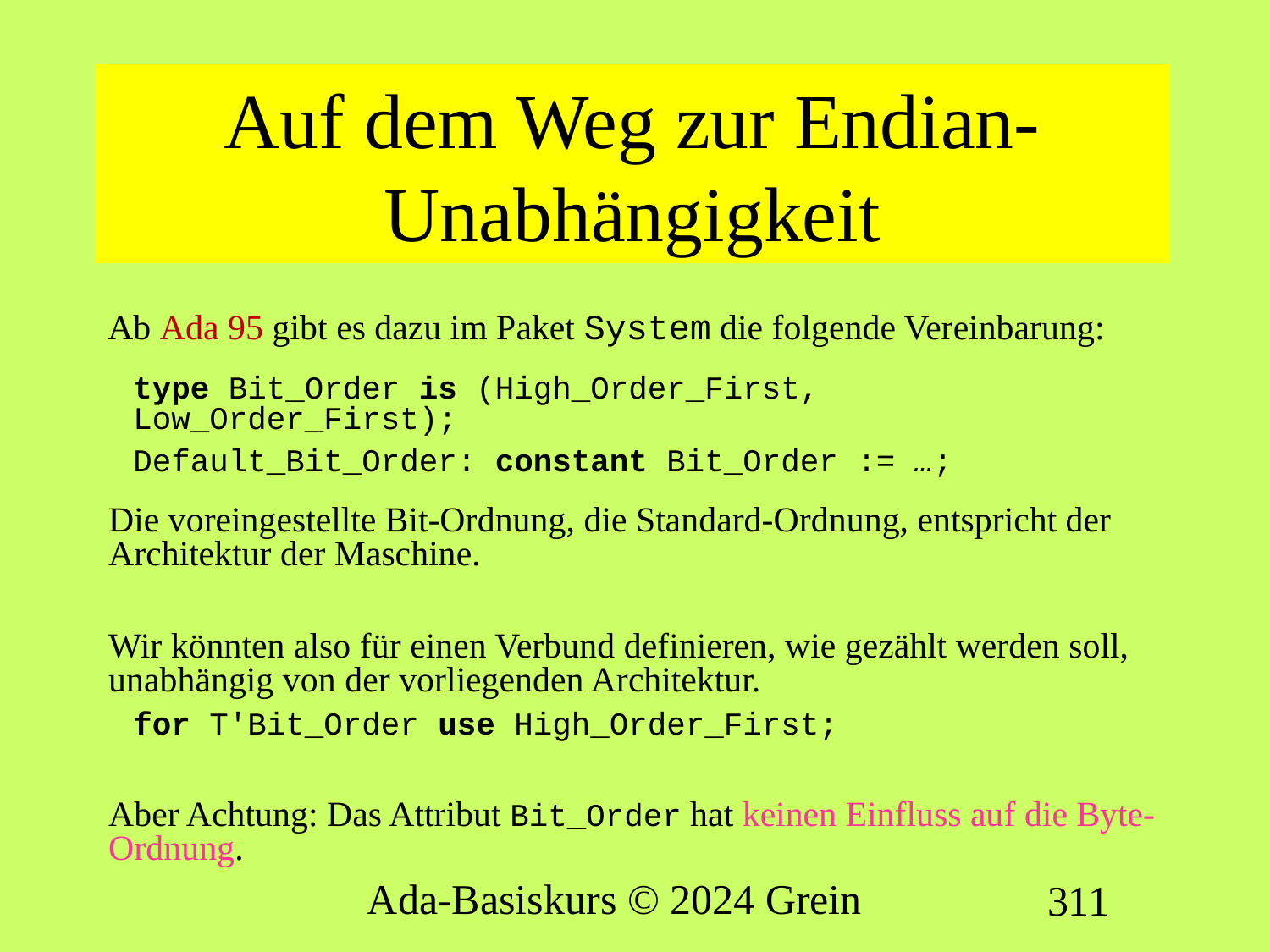

# Auf dem Weg zur Endian-Unabhängigkeit
Ab Ada 95 gibt es dazu im Paket System die folgende Vereinbarung:

type Bit_Order is (High_Order_First, Low_Order_First);
Default_Bit_Order: constant Bit_Order := …;

Die voreingestellte Bit-Ordnung, die Standard-Ordnung, entspricht der Architektur der Maschine.

Wir könnten also für einen Verbund definieren, wie gezählt werden soll, unabhängig von der vorliegenden Architektur.
for T'Bit_Order use High_Order_First;

Aber Achtung: Das Attribut Bit_Order hat keinen Einfluss auf die Byte-Ordnung.
Ada-Basiskurs © 2024 Grein
311